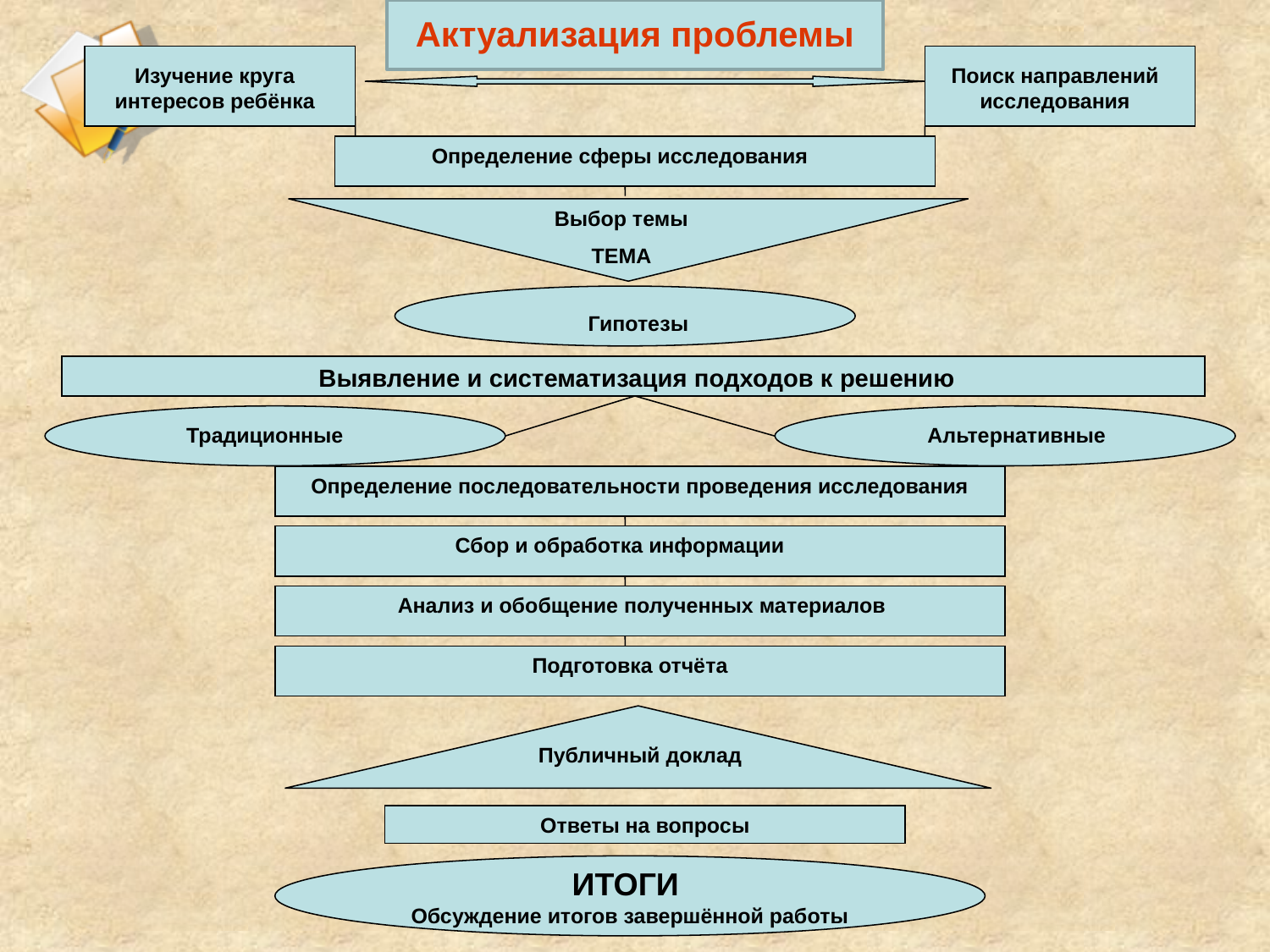

# Актуализация проблемы

Изучение круга интересов ребёнка
Поиск направлений исследования

Определение сферы исследования

Выбор темы
ТЕМА

Гипотезы

Выявление и систематизация подходов к решению

Традиционные
Альтернативные

Определение последовательности проведения исследования

Сбор и обработка информации

Анализ и обобщение полученных материалов

Подготовка отчёта

Публичный доклад
Ответы на вопросы
ИТОГИ
Обсуждение итогов завершённой работы